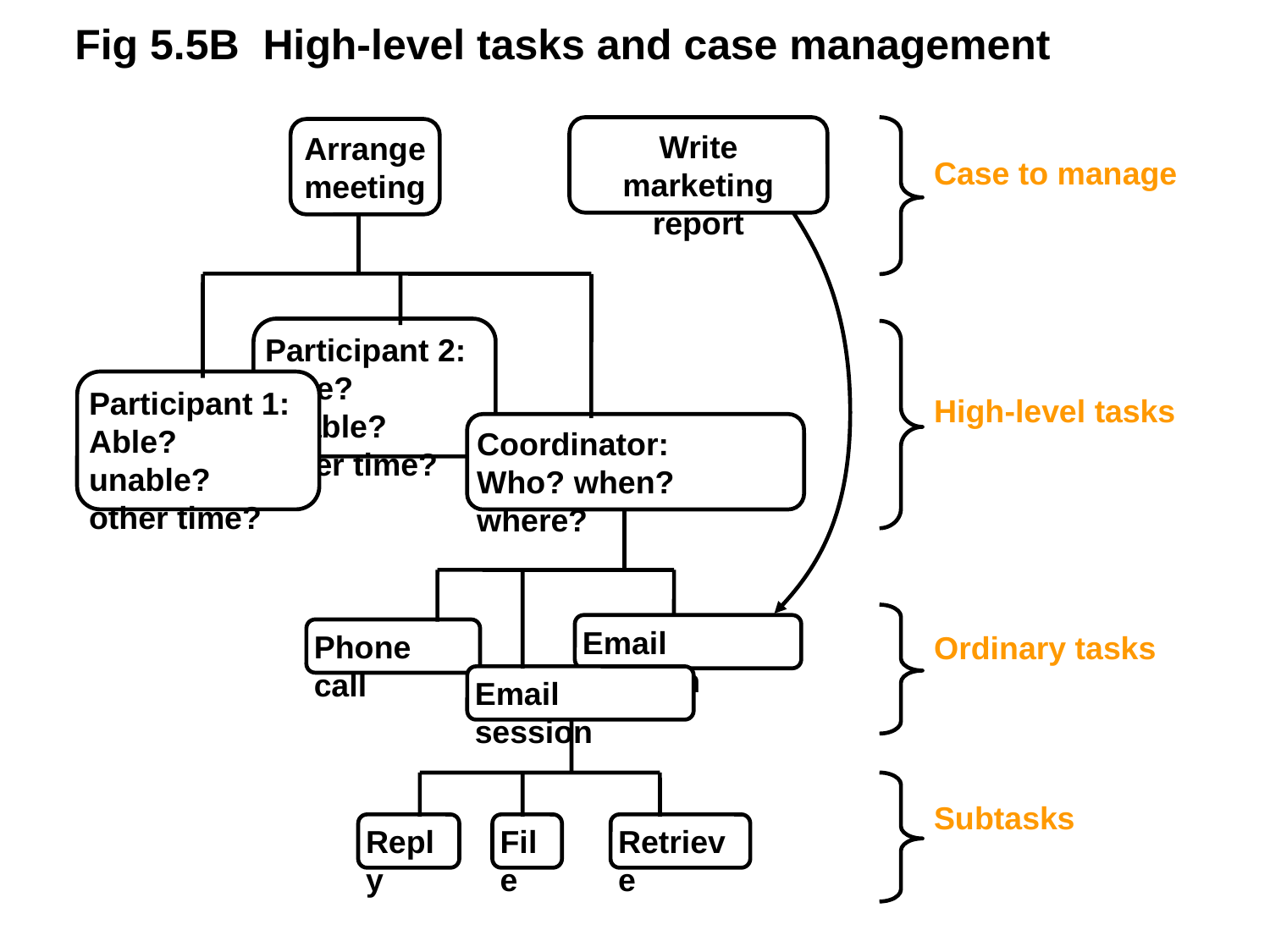

Fig 5.5B  High-level tasks and case management

Arrange
meeting
Case to manage
Write marketing
report

Participant 2:
Able? unable?
other time?

Participant 1:
Able? unable?
other time?
High-level tasks
Coordinator:
Who? when? where?

Email session
Phone call
Ordinary tasks
Email session

Subtasks
Reply
File
Retrieve